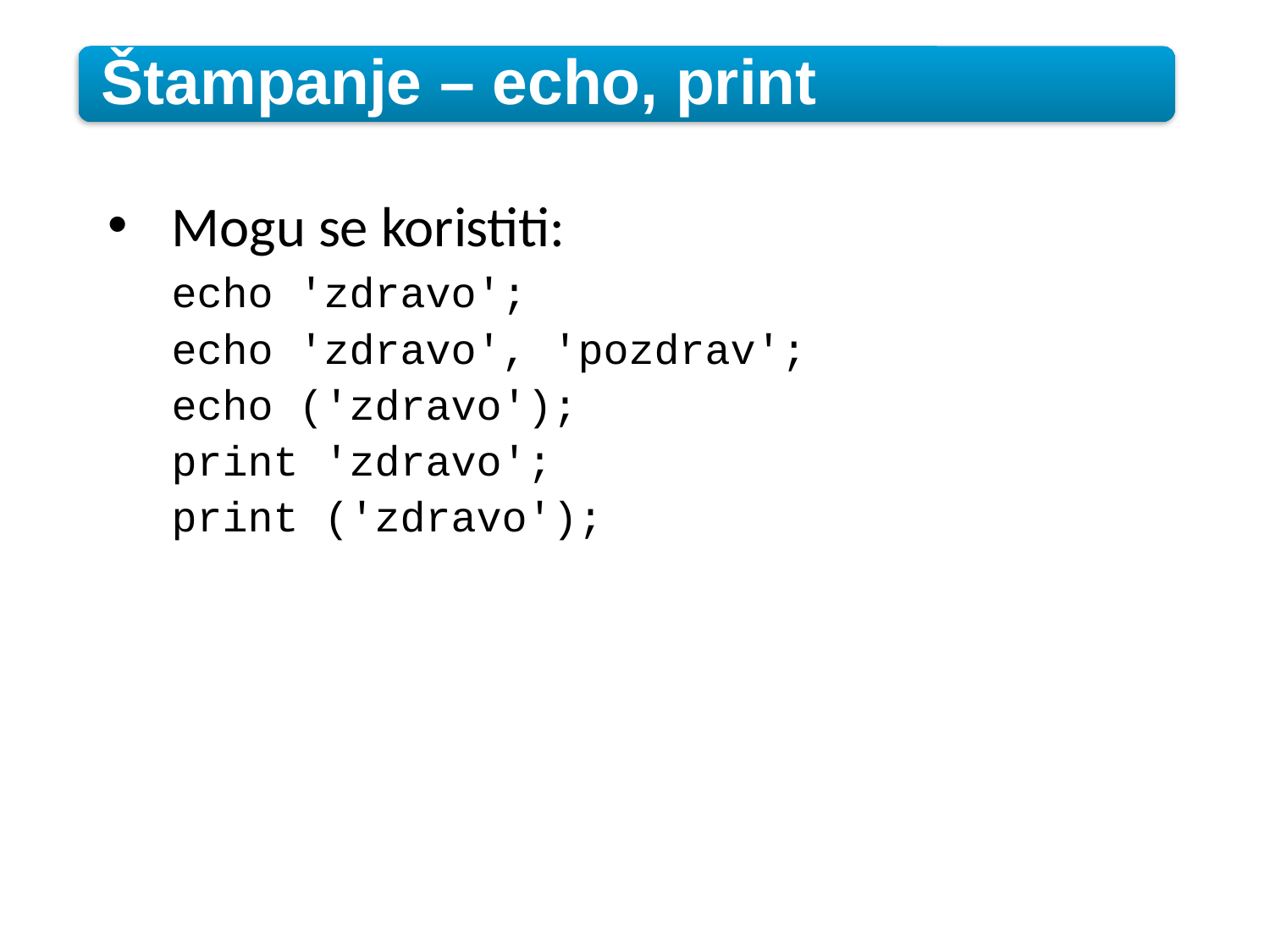

Štampanje – echo, print
Mogu se koristiti:
echo 'zdravo';
echo 'zdravo', 'pozdrav';
echo ('zdravo');
print 'zdravo';
print ('zdravo');

Uvod u PH
7